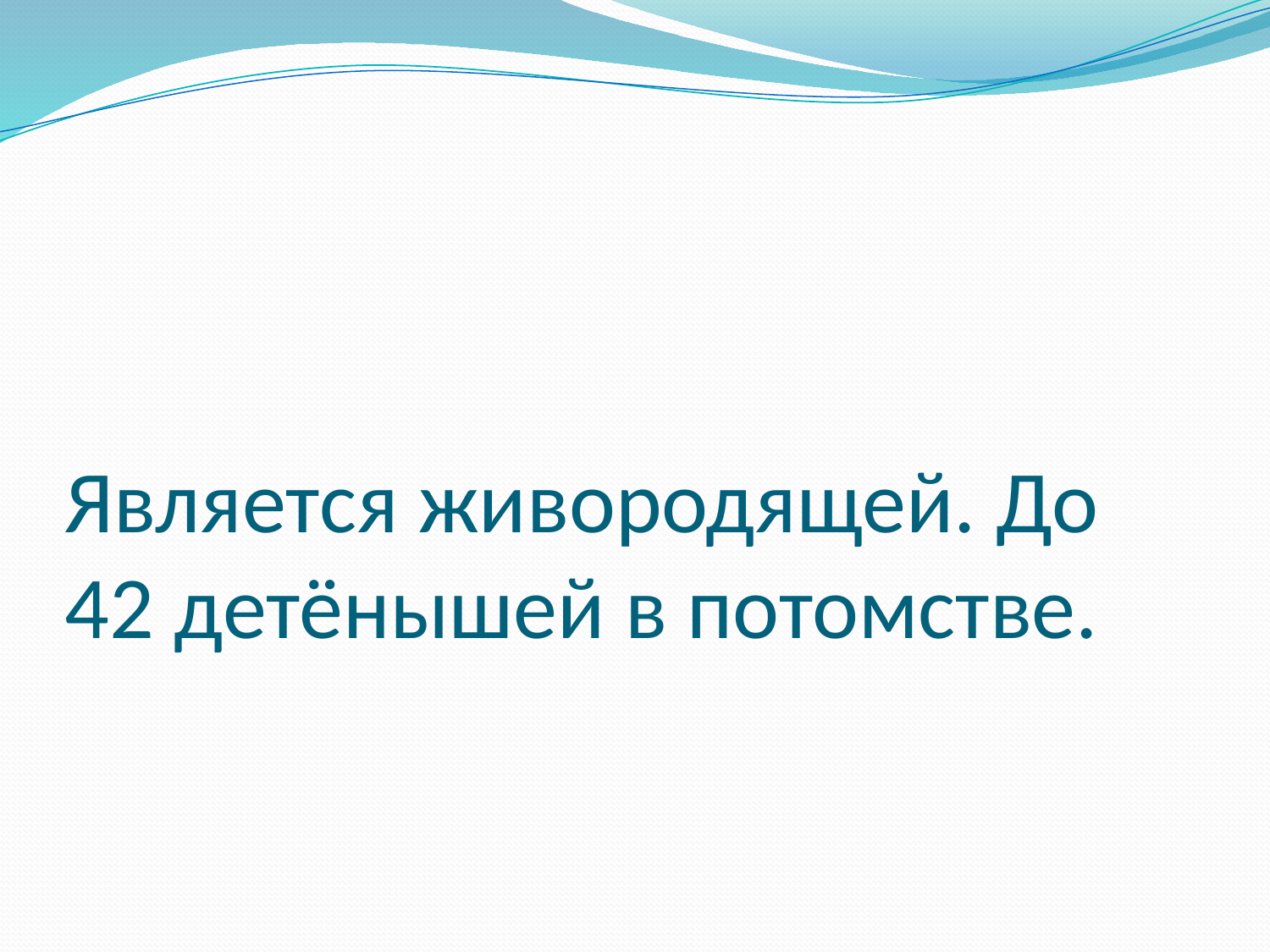

# Является живородящей. До 42 детёнышей в потомстве.